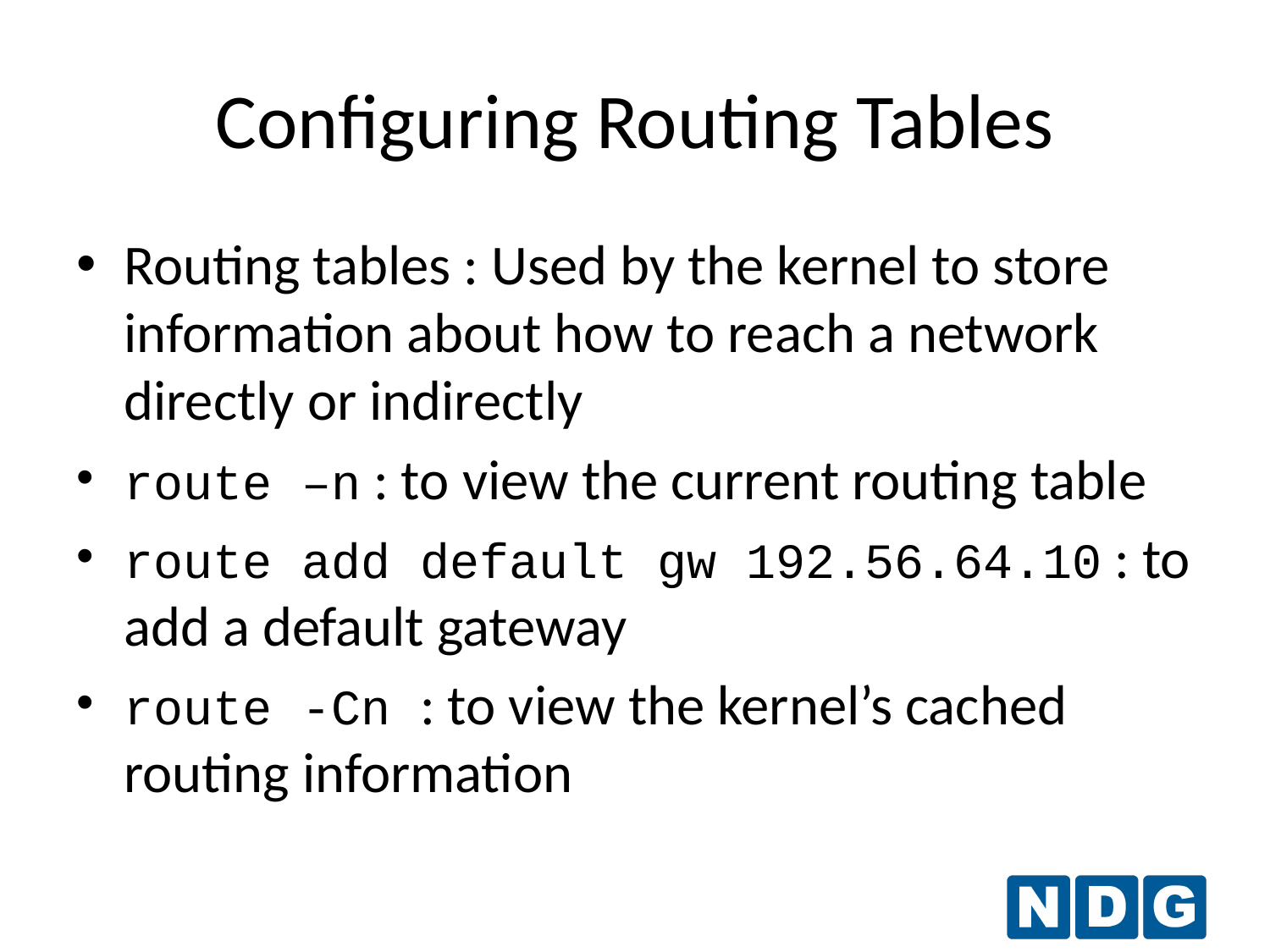

Configuring Routing Tables
Routing tables : Used by the kernel to store information about how to reach a network directly or indirectly
route –n : to view the current routing table
route add default gw 192.56.64.10 : to add a default gateway
route -Cn : to view the kernel’s cached routing information